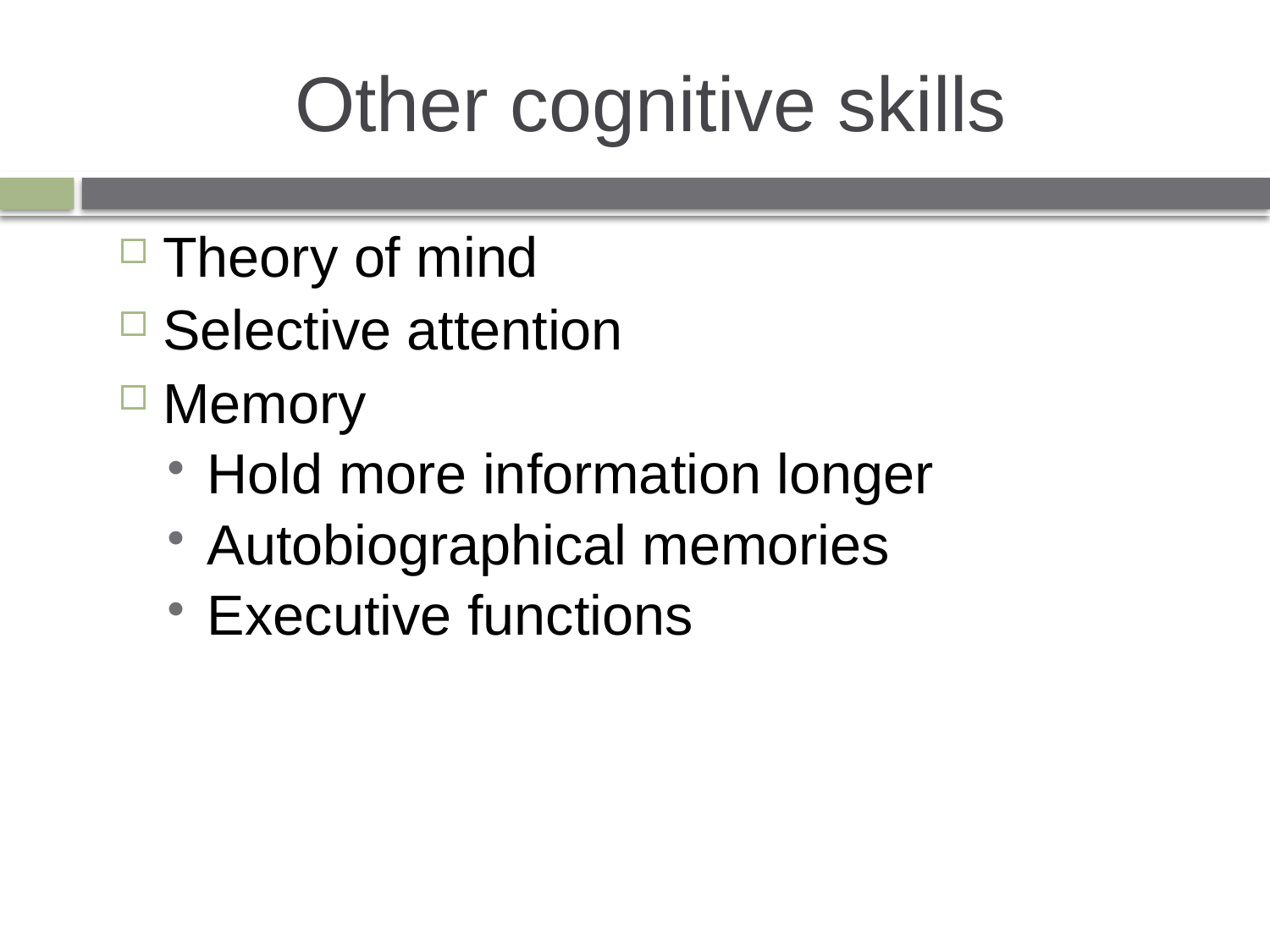

# Other cognitive skills
Theory of mind
Selective attention
Memory
Hold more information longer
Autobiographical memories
Executive functions